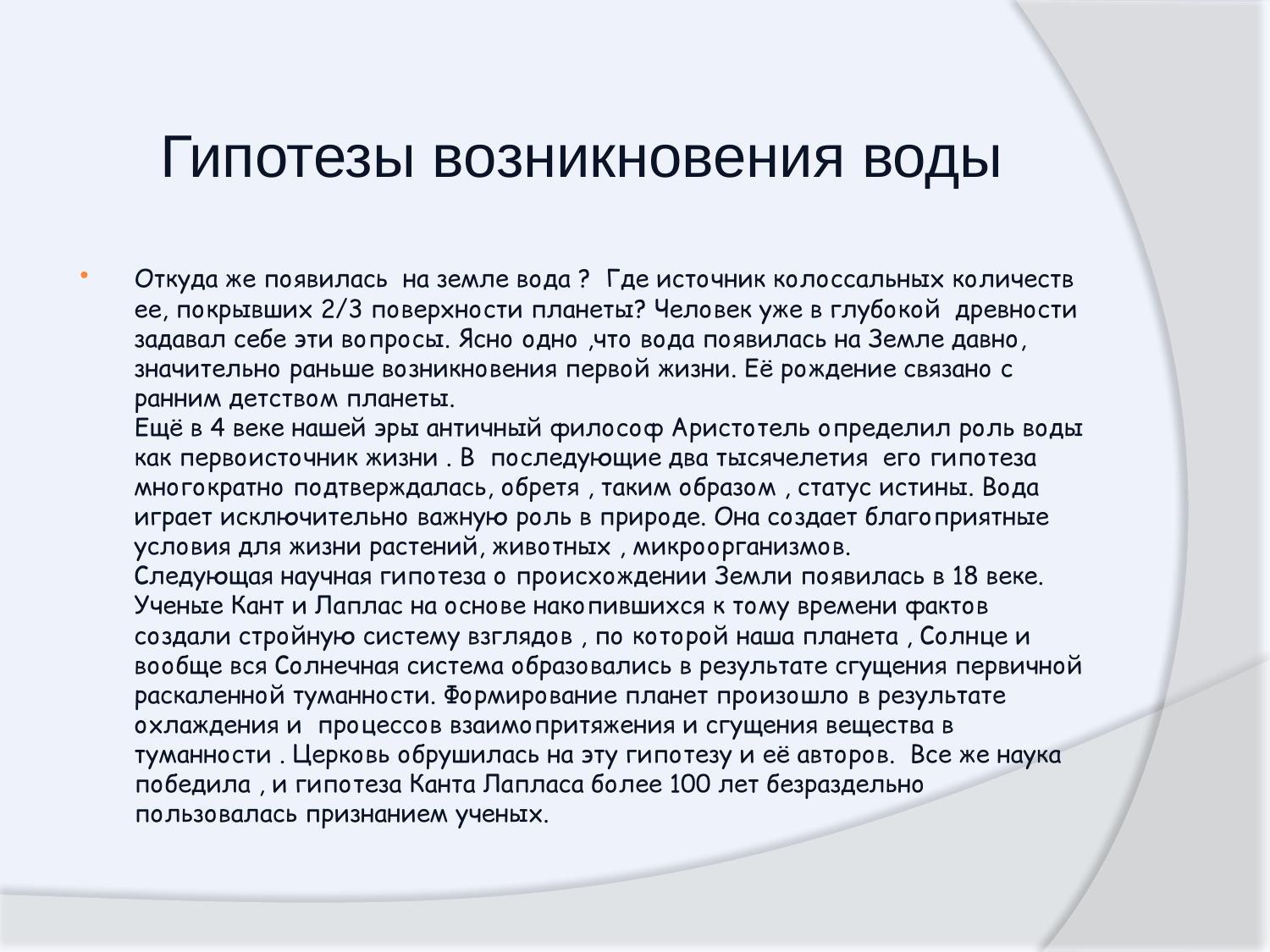

# Гипотезы возникновения воды

Откуда же появилась  на земле вода ?  Где источник колоссальных количеств ее, покрывших 2/3 поверхности планеты? Человек уже в глубокой  древности задавал себе эти вопросы. Ясно одно ,что вода появилась на Земле давно, значительно раньше возникновения первой жизни. Её рождение связано с ранним детством планеты.
Ещё в 4 веке нашей эры античный философ Аристотель определил роль воды как первоисточник жизни . В  последующие два тысячелетия  его гипотеза многократно подтверждалась, обретя , таким образом , статус истины. Вода играет исключительно важную роль в природе. Она создает благоприятные условия для жизни растений, животных , микроорганизмов.
Следующая научная гипотеза о происхождении Земли появилась в 18 веке. Ученые Кант и Лаплас на основе накопившихся к тому времени фактов создали стройную систему взглядов , по которой наша планета , Солнце и вообще вся Солнечная система образовались в результате сгущения первичной раскаленной туманности. Формирование планет произошло в результате охлаждения и  процессов взаимопритяжения и сгущения вещества в туманности . Церковь обрушилась на эту гипотезу и её авторов.  Все же наука победила , и гипотеза Канта Лапласа более 100 лет безраздельно пользовалась признанием ученых.